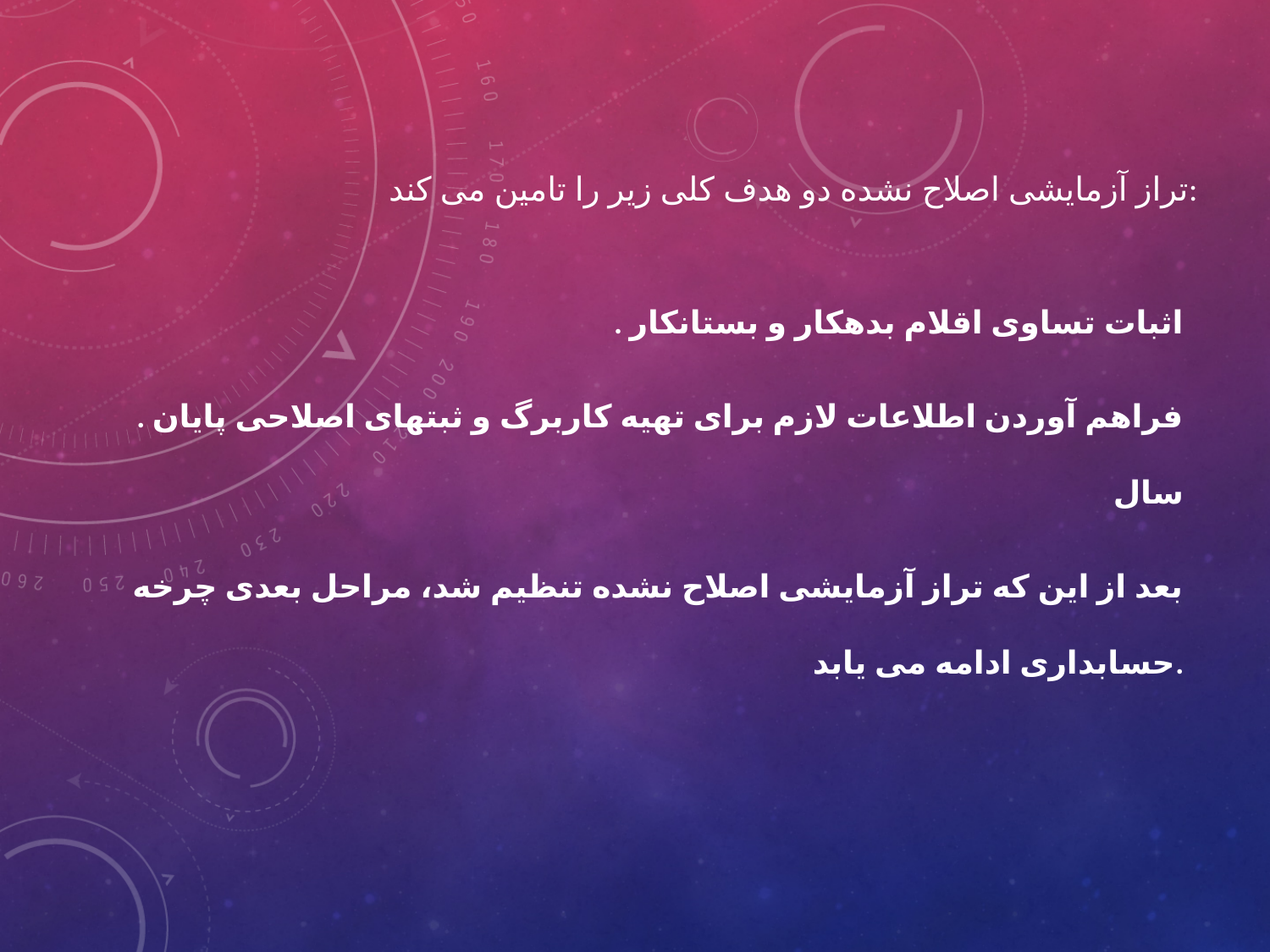

# تراز آزمایشی اصلاح نشده دو هدف کلی زیر را تامین می کند:
. اثبات تساوی اقلام بدهکار و بستانکار
. فراهم آوردن اطلاعات لازم برای تهیه کاربرگ و ثبتهای اصلاحی پایان سال
 بعد از این که تراز آزمایشی اصلاح نشده تنظیم شد، مراحل بعدی چرخه حسابداری ادامه می یابد.